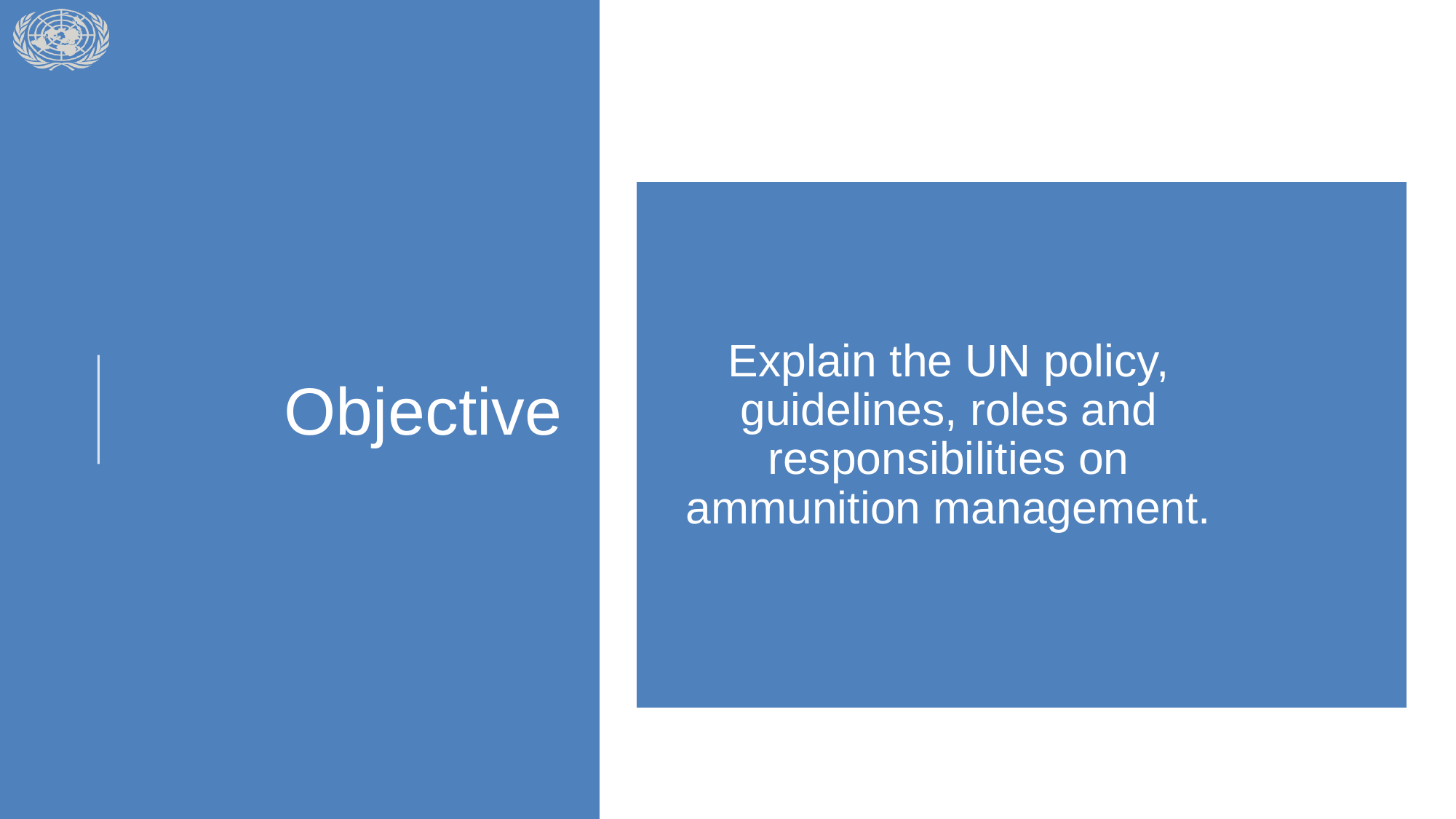

# Objective

Explain the UN policy, guidelines, roles and responsibilities on ammunition management.